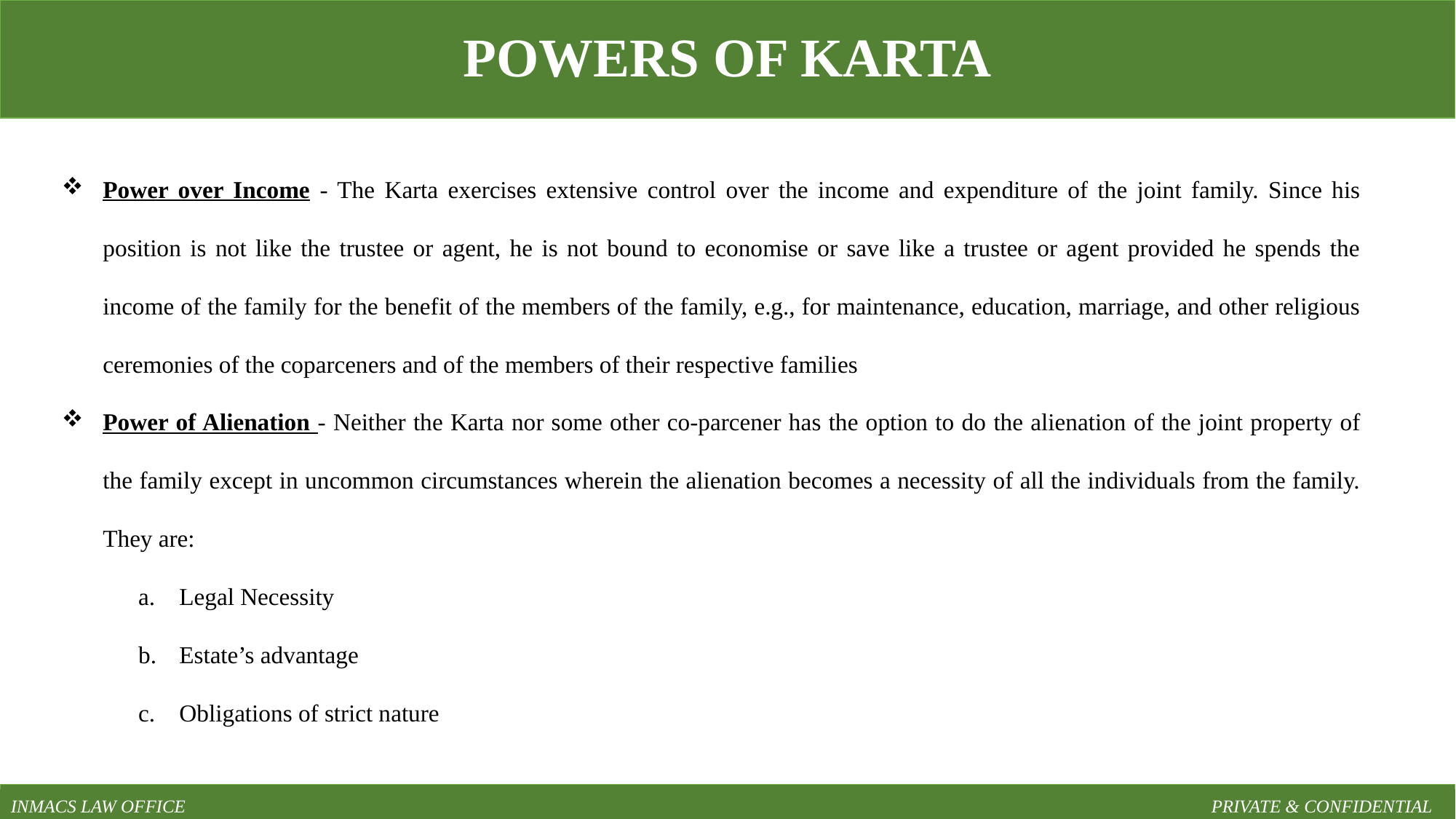

POWERS OF KARTA
Power over Income - The Karta exercises extensive control over the income and expenditure of the joint family. Since his position is not like the trustee or agent, he is not bound to economise or save like a trustee or agent provided he spends the income of the family for the benefit of the members of the family, e.g., for maintenance, education, marriage, and other religious ceremonies of the coparceners and of the members of their respective families
Power of Alienation - Neither the Karta nor some other co-parcener has the option to do the alienation of the joint property of the family except in uncommon circumstances wherein the alienation becomes a necessity of all the individuals from the family. They are:
Legal Necessity
Estate’s advantage
Obligations of strict nature

INMACS LAW OFFICE										PRIVATE & CONFIDENTIAL